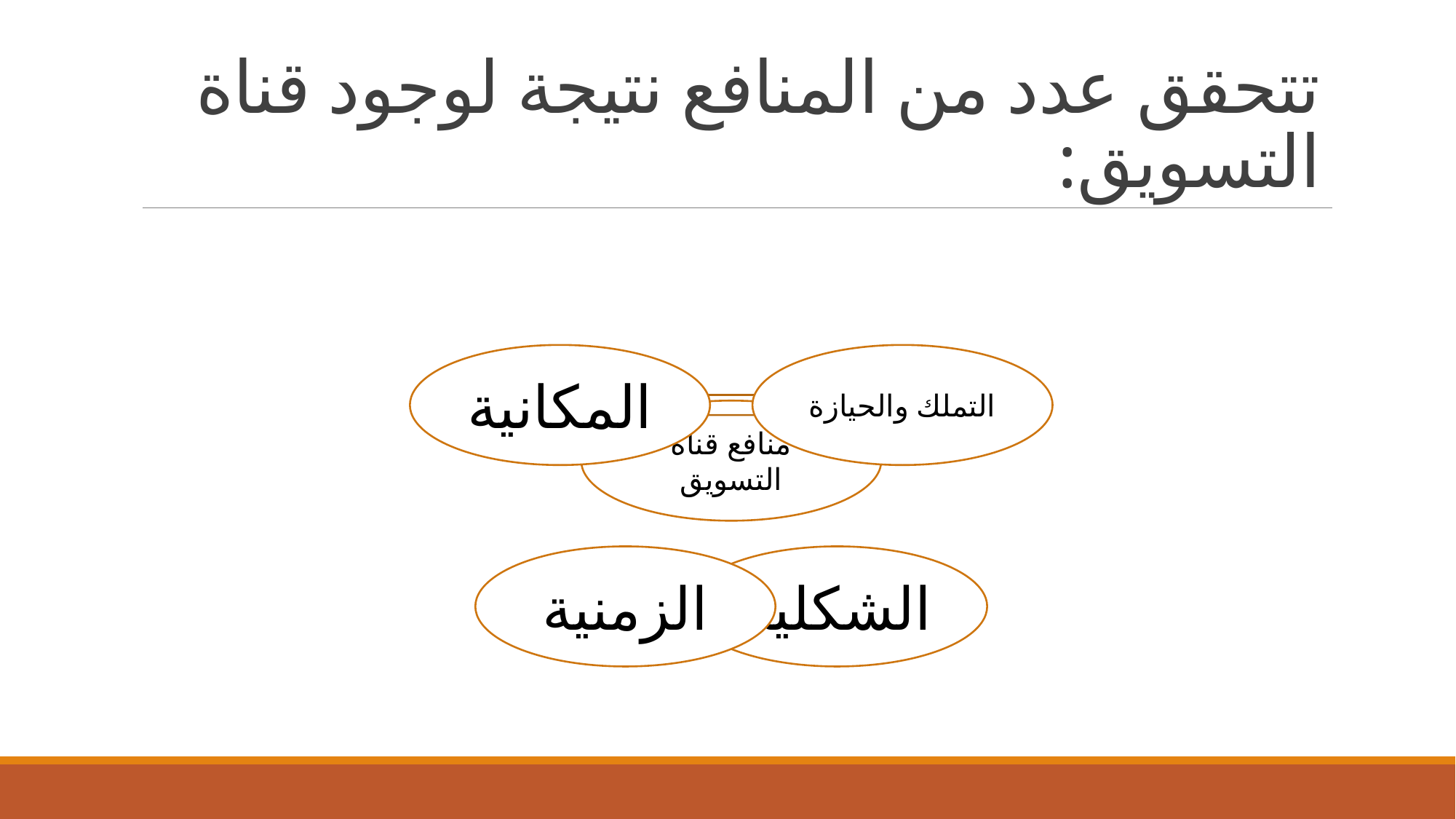

# تتحقق عدد من المنافع نتيجة لوجود قناة التسويق:
التملك والحيازة
الشكلية
الزمنية
المكانية